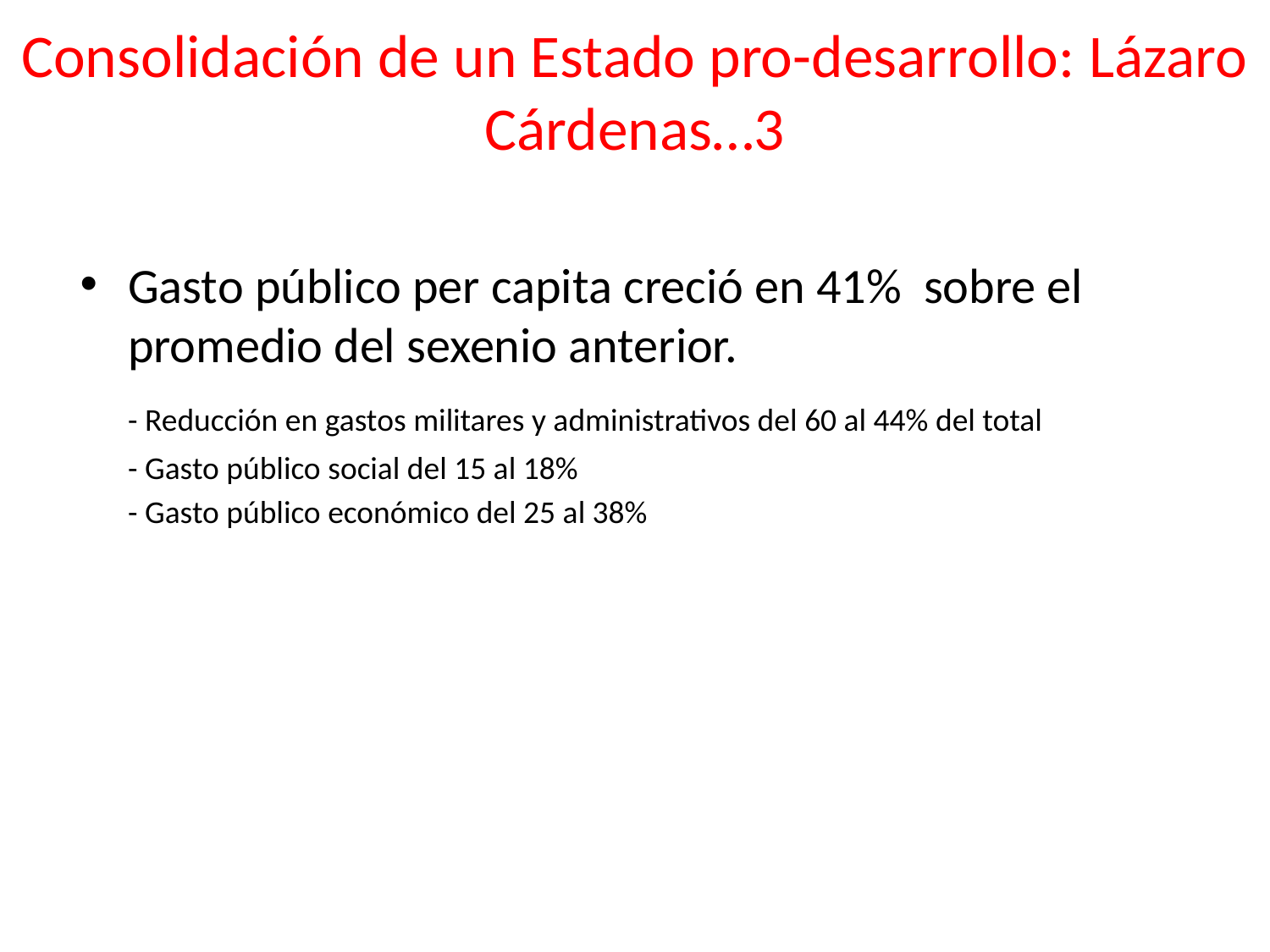

# Consolidación de un Estado pro-desarrollo: Lázaro Cárdenas…3

Gasto público per capita creció en 41%  sobre el promedio del sexenio anterior.
	- Reducción en gastos militares y administrativos del 60 al 44% del total
	- Gasto público social del 15 al 18%
	- Gasto público económico del 25 al 38%